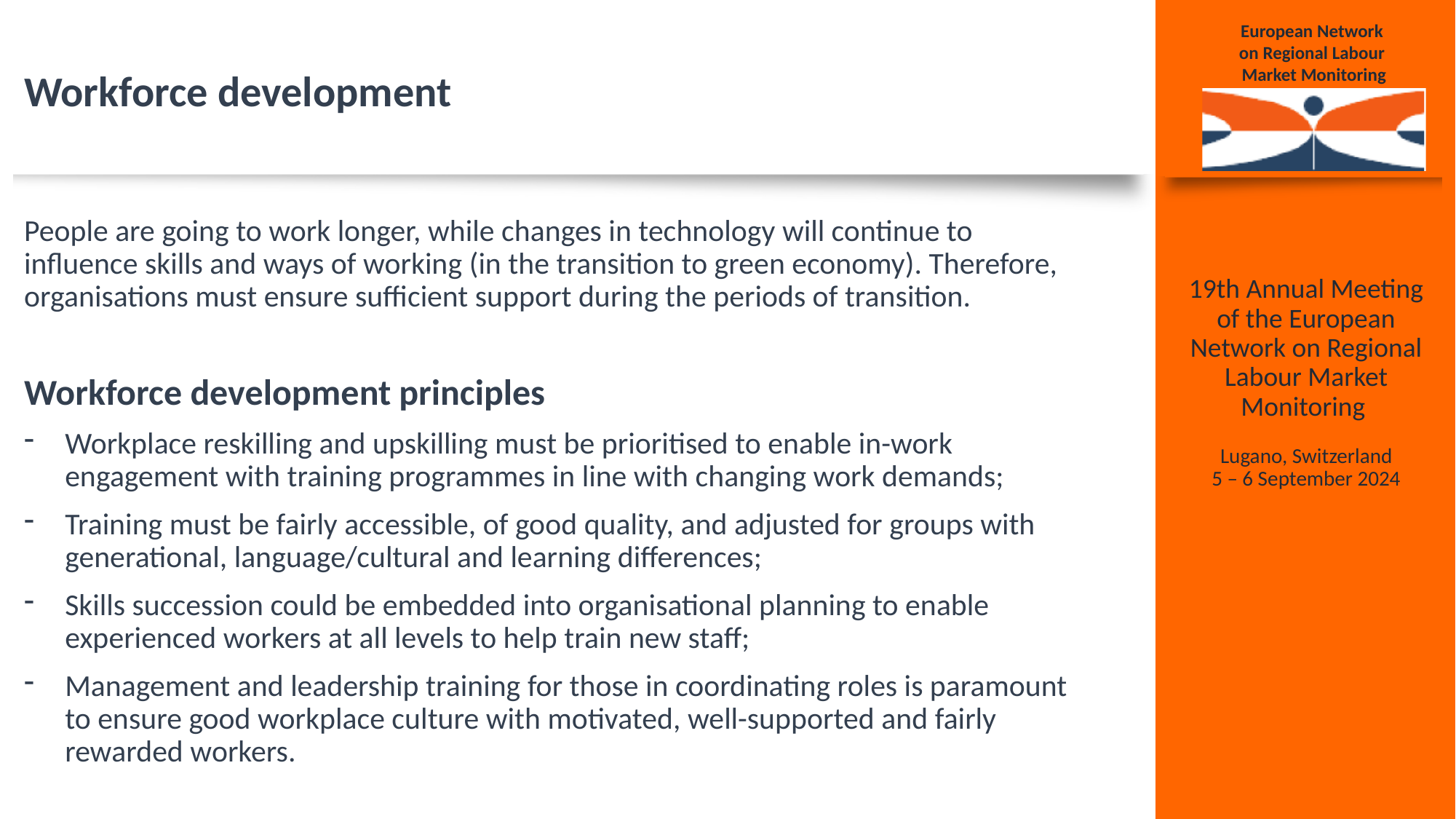

# Workforce development
People are going to work longer, while changes in technology will continue to influence skills and ways of working (in the transition to green economy). Therefore, organisations must ensure sufficient support during the periods of transition.

Workforce development principles
Workplace reskilling and upskilling must be prioritised to enable in-work engagement with training programmes in line with changing work demands;
Training must be fairly accessible, of good quality, and adjusted for groups with generational, language/cultural and learning differences;
Skills succession could be embedded into organisational planning to enable experienced workers at all levels to help train new staff;
Management and leadership training for those in coordinating roles is paramount to ensure good workplace culture with motivated, well-supported and fairly rewarded workers.